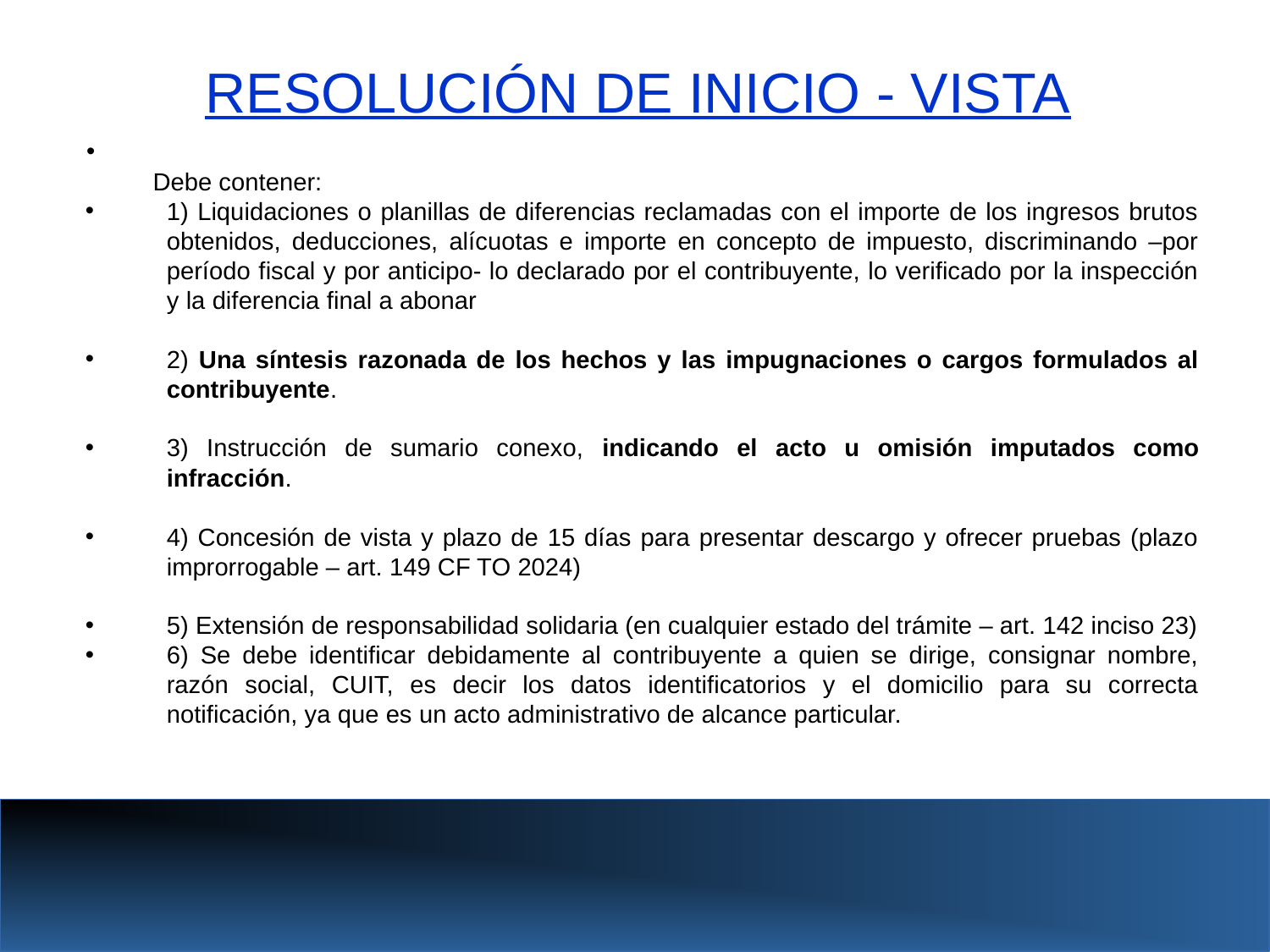

RESOLUCIÓN DE INICIO - VISTA

 Debe contener:
1) Liquidaciones o planillas de diferencias reclamadas con el importe de los ingresos brutos obtenidos, deducciones, alícuotas e importe en concepto de impuesto, discriminando –por período fiscal y por anticipo- lo declarado por el contribuyente, lo verificado por la inspección y la diferencia final a abonar

2) Una síntesis razonada de los hechos y las impugnaciones o cargos formulados al contribuyente.

3) Instrucción de sumario conexo, indicando el acto u omisión imputados como infracción.

4) Concesión de vista y plazo de 15 días para presentar descargo y ofrecer pruebas (plazo improrrogable – art. 149 CF TO 2024)

5) Extensión de responsabilidad solidaria (en cualquier estado del trámite – art. 142 inciso 23)
6) Se debe identificar debidamente al contribuyente a quien se dirige, consignar nombre, razón social, CUIT, es decir los datos identificatorios y el domicilio para su correcta notificación, ya que es un acto administrativo de alcance particular.